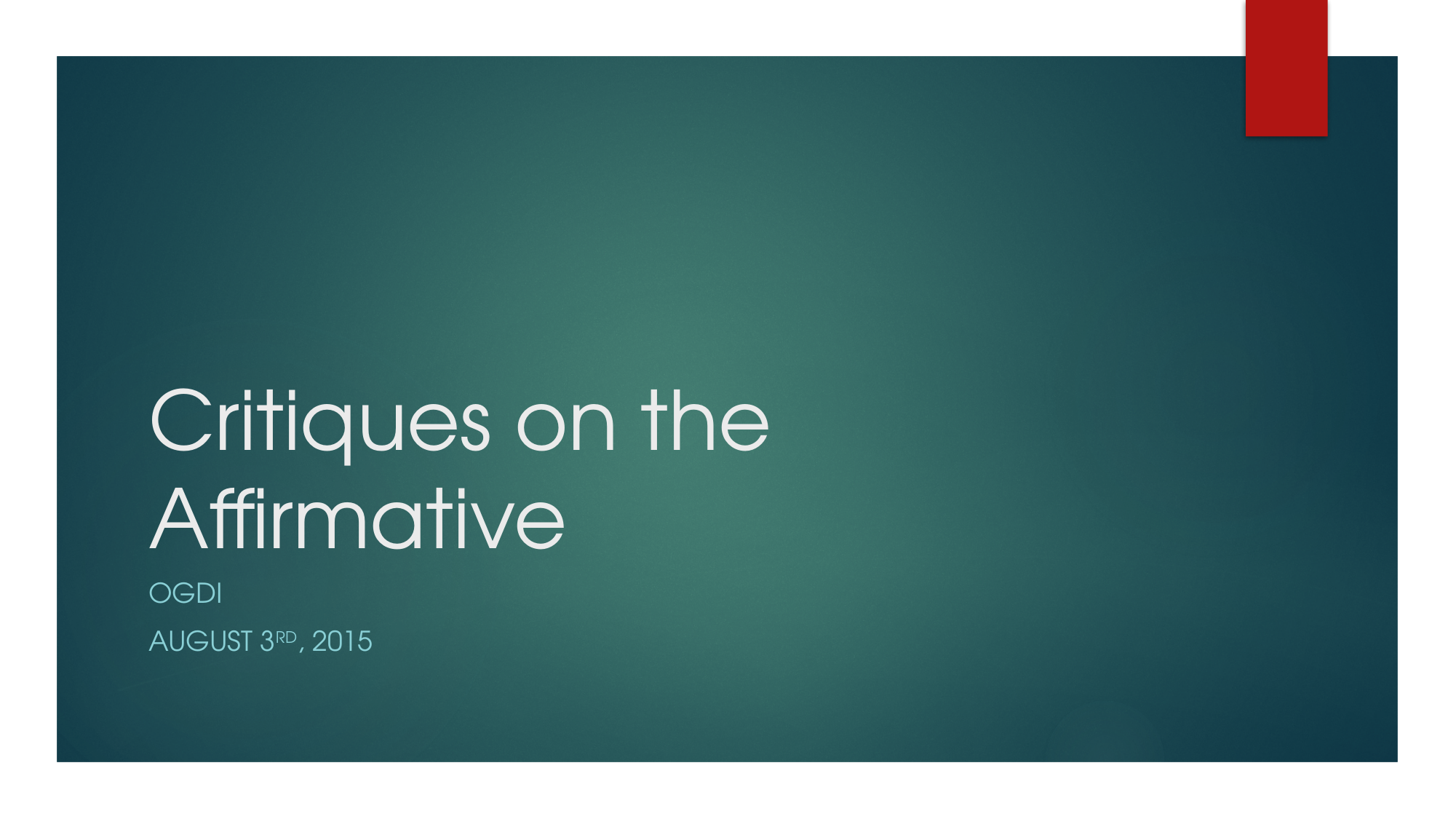

# Critiques on the Affirmative
OGDI
August 3rd, 2015